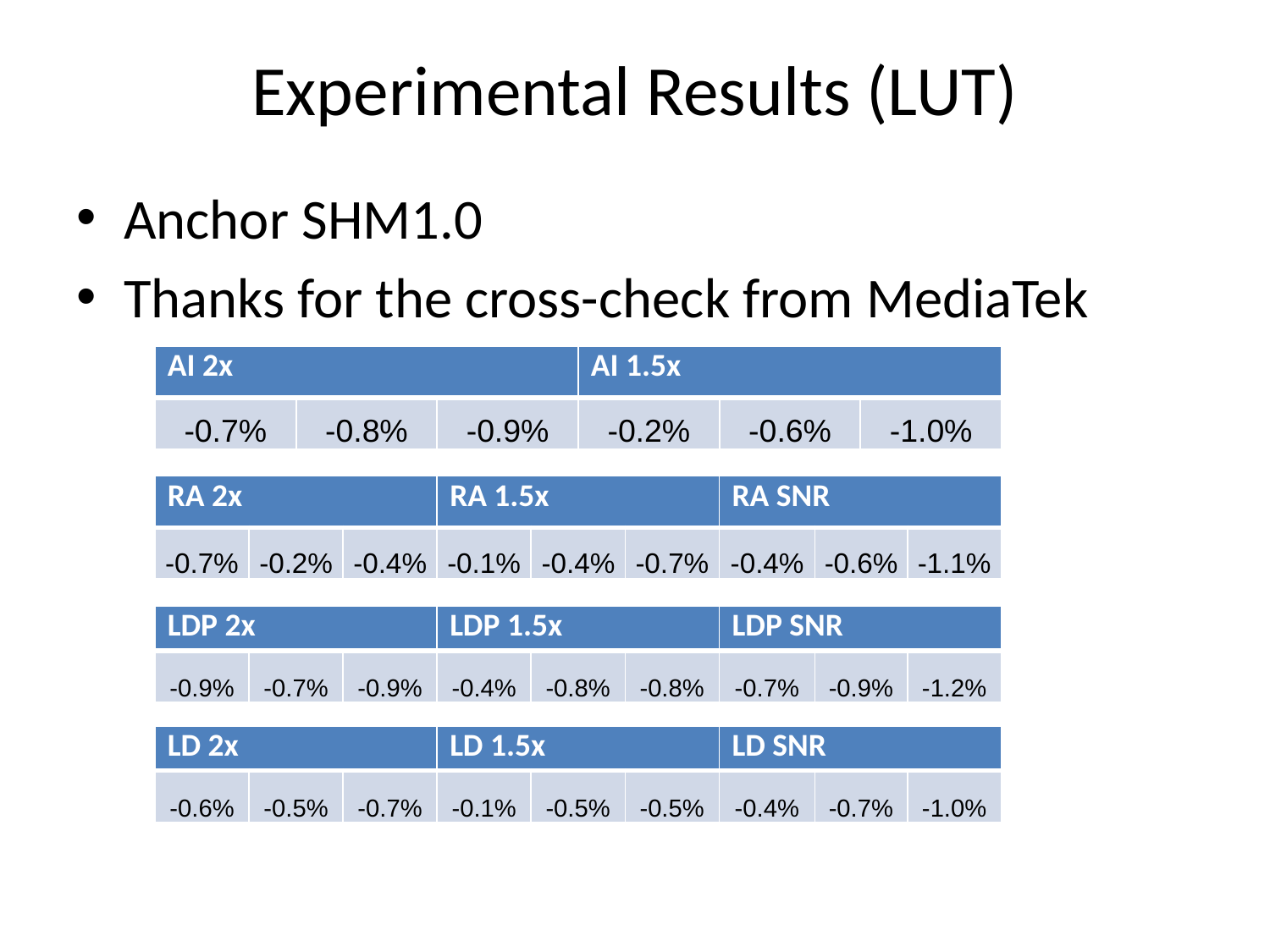

# Experimental Results (LUT)
Anchor SHM1.0
Thanks for the cross-check from MediaTek

| AI 2x |  |  | AI 1.5x |  |  |
| --- | --- | --- | --- | --- | --- |
| -0.7% | -0.8% | -0.9% | -0.2% | -0.6% | -1.0% |
| RA 2x |  |  | RA 1.5x |  |  | RA SNR |  |  |
| --- | --- | --- | --- | --- | --- | --- | --- | --- |
| -0.7% | -0.2% | -0.4% | -0.1% | -0.4% | -0.7% | -0.4% | -0.6% | -1.1% |
| LDP 2x |  |  | LDP 1.5x |  |  | LDP SNR |  |  |
| --- | --- | --- | --- | --- | --- | --- | --- | --- |
| -0.9% | -0.7% | -0.9% | -0.4% | -0.8% | -0.8% | -0.7% | -0.9% | -1.2% |
| LD 2x |  |  | LD 1.5x |  |  | LD SNR |  |  |
| --- | --- | --- | --- | --- | --- | --- | --- | --- |
| -0.6% | -0.5% | -0.7% | -0.1% | -0.5% | -0.5% | -0.4% | -0.7% | -1.0% |